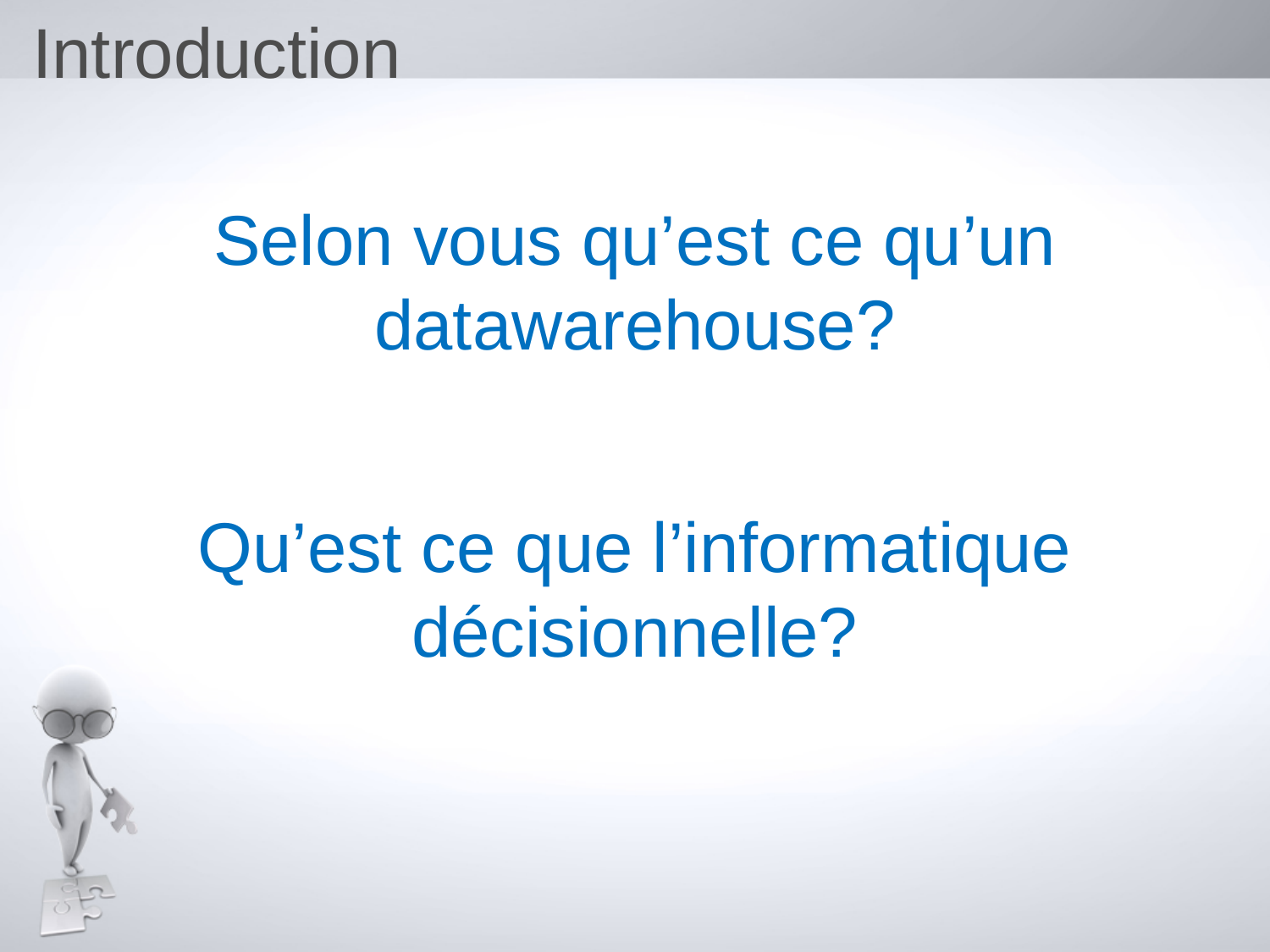

# Introduction
Selon vous qu’est ce qu’un datawarehouse?
Qu’est ce que l’informatique décisionnelle?